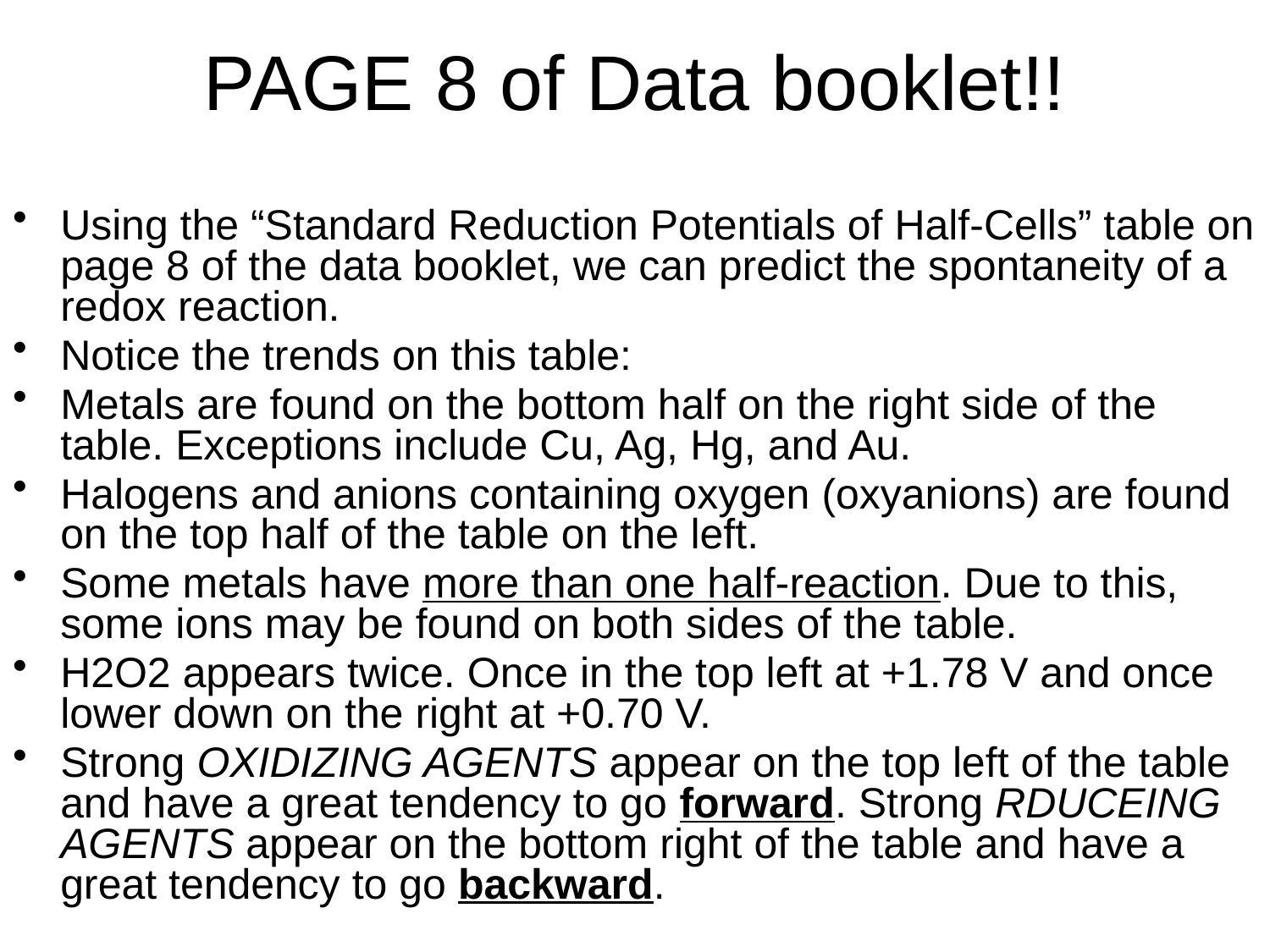

# PAGE 8 of Data booklet!!
Using the “Standard Reduction Potentials of Half-Cells” table on page 8 of the data booklet, we can predict the spontaneity of a redox reaction.
Notice the trends on this table:
Metals are found on the bottom half on the right side of the table. Exceptions include Cu, Ag, Hg, and Au.
Halogens and anions containing oxygen (oxyanions) are found on the top half of the table on the left.
Some metals have more than one half-reaction. Due to this, some ions may be found on both sides of the table.
H2O2 appears twice. Once in the top left at +1.78 V and once lower down on the right at +0.70 V.
Strong OXIDIZING AGENTS appear on the top left of the table and have a great tendency to go forward. Strong RDUCEING AGENTS appear on the bottom right of the table and have a great tendency to go backward.